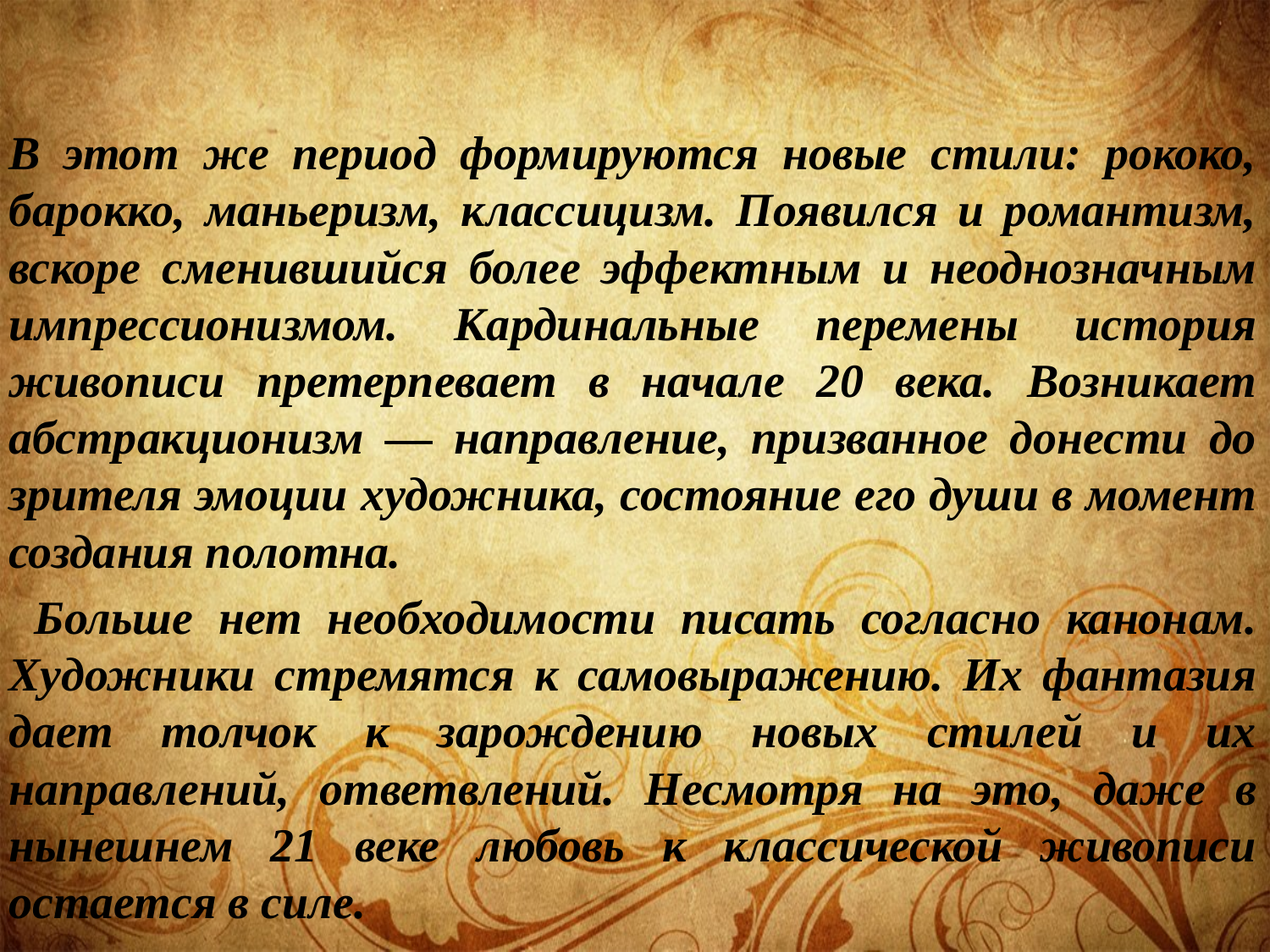

В этот же период формируются новые стили: рококо, барокко, маньеризм, классицизм. Появился и романтизм, вскоре сменившийся более эффектным и неоднозначным импрессионизмом. Кардинальные перемены история живописи претерпевает в начале 20 века. Возникает абстракционизм — направление, призванное донести до зрителя эмоции художника, состояние его души в момент создания полотна.
 Больше нет необходимости писать согласно канонам. Художники стремятся к самовыражению. Их фантазия дает толчок к зарождению новых стилей и их направлений, ответвлений. Несмотря на это, даже в нынешнем 21 веке любовь к классической живописи остается в силе.